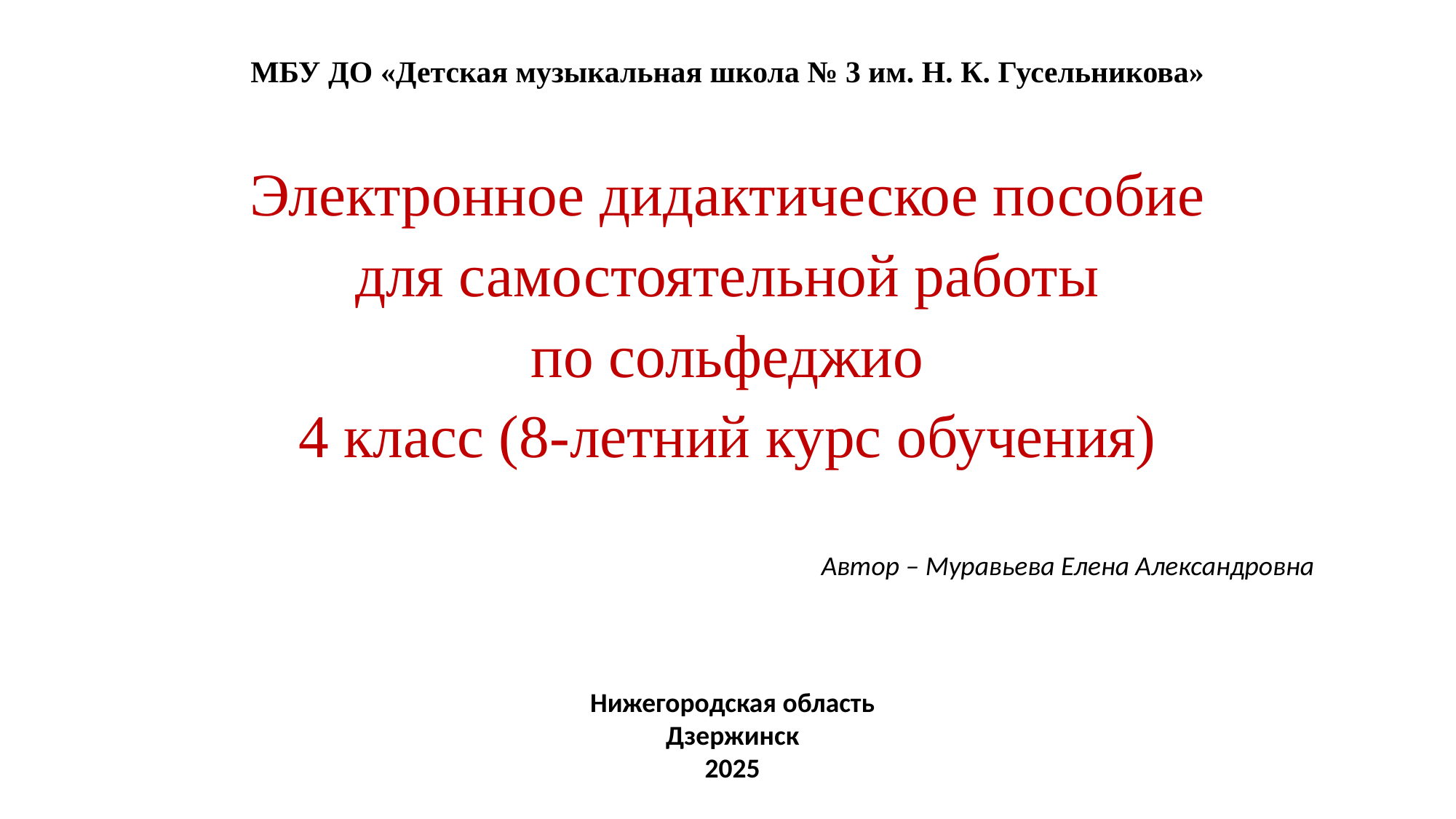

# МБУ ДО «Детская музыкальная школа № 3 им. Н. К. Гусельникова»
Электронное дидактическое пособие
для самостоятельной работы
по сольфеджио
4 класс (8-летний курс обучения)

Автор – Муравьева Елена Александровна
Нижегородская область
Дзержинск
2025